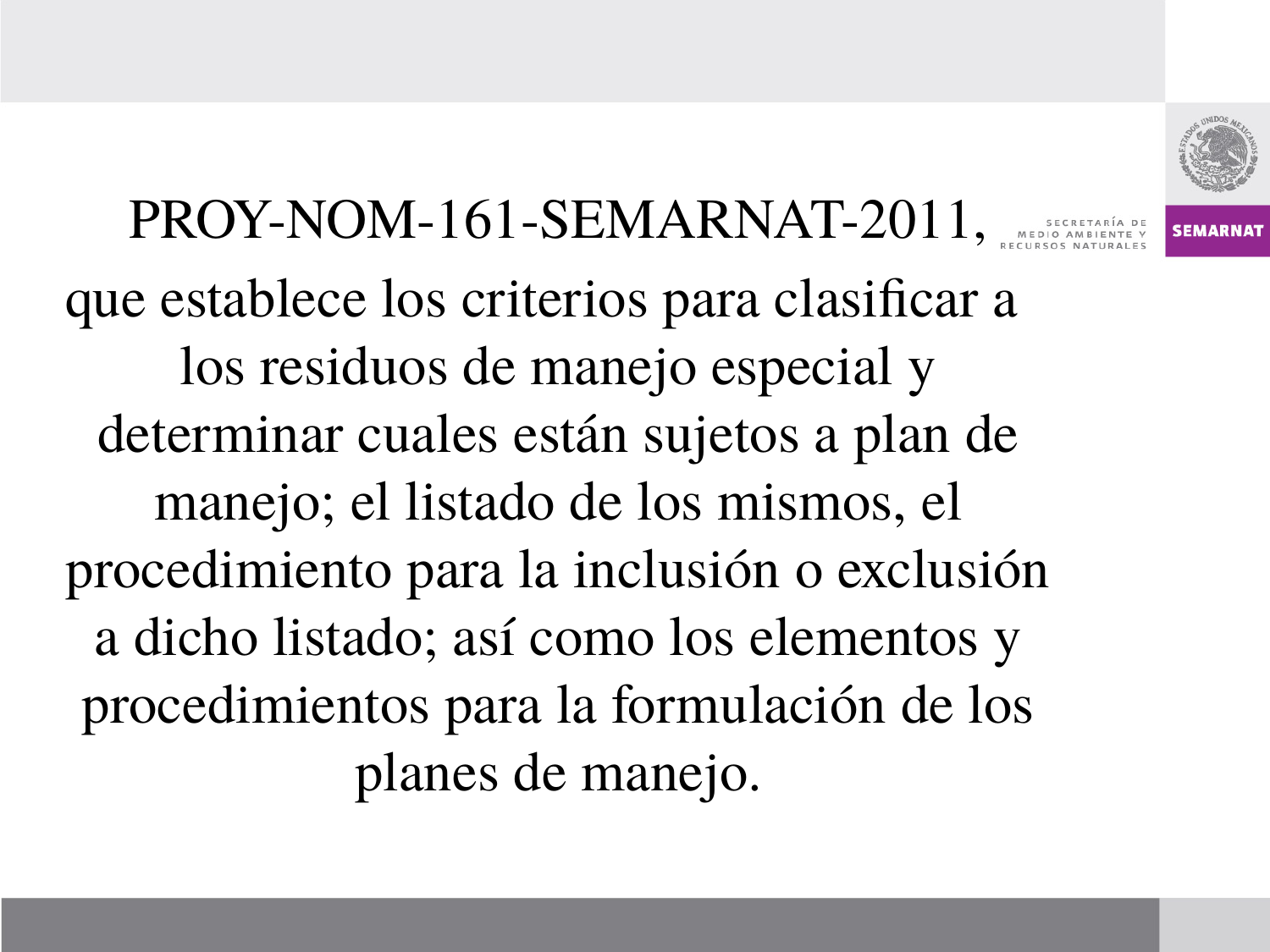

PROY-NOM-161-SEMARNAT-2011,
 que establece los criterios para clasificar a los residuos de manejo especial y determinar cuales están sujetos a plan de manejo; el listado de los mismos, el procedimiento para la inclusión o exclusión a dicho listado; así como los elementos y procedimientos para la formulación de los planes de manejo.